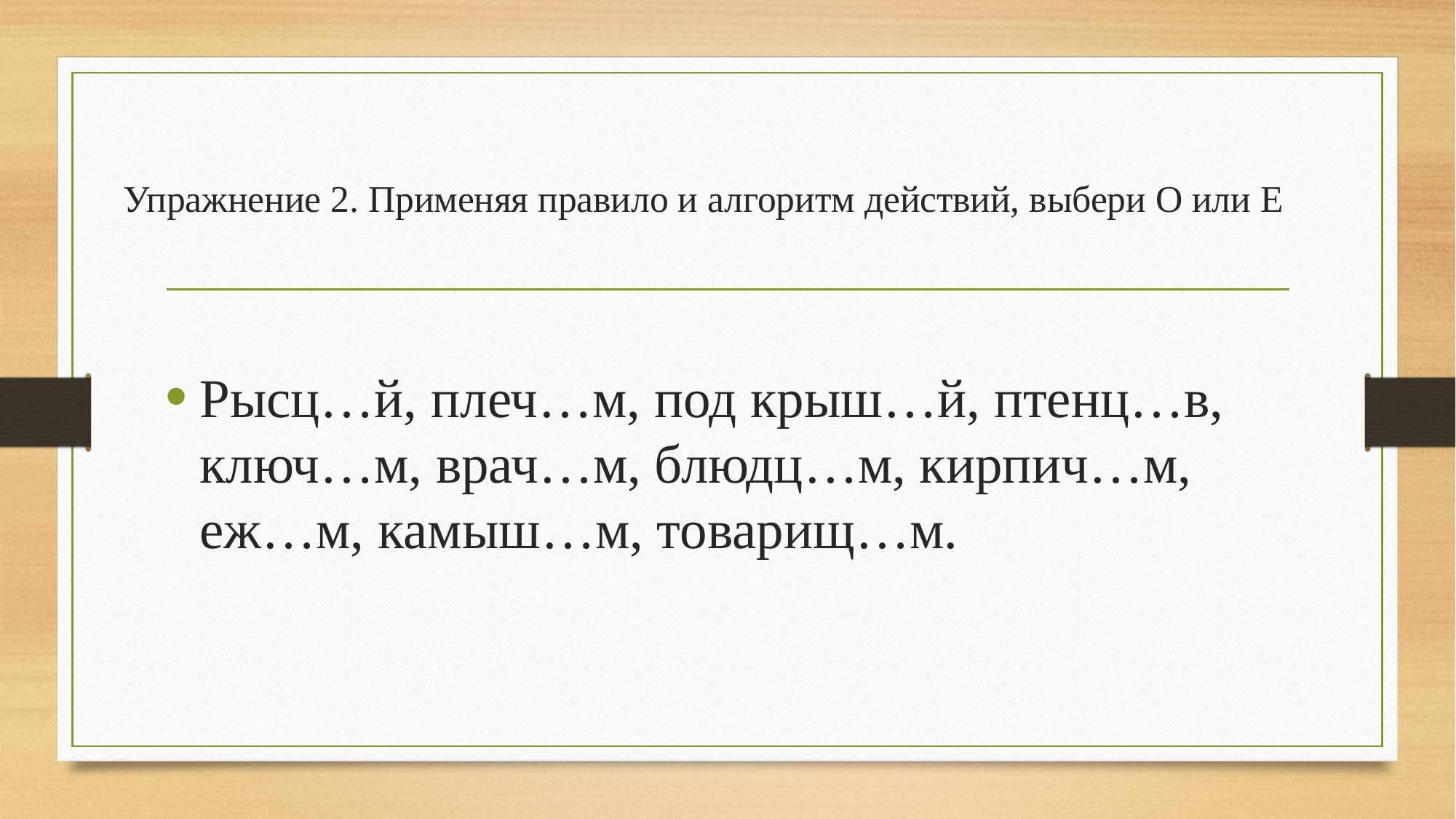

# Упражнение 2. Применяя правило и алгоритм действий, выбери О или Е
Рысц…й, плеч…м, под крыш…й, птенц…в, ключ…м, врач…м, блюдц…м, кирпич…м, еж…м, камыш…м, товарищ…м.